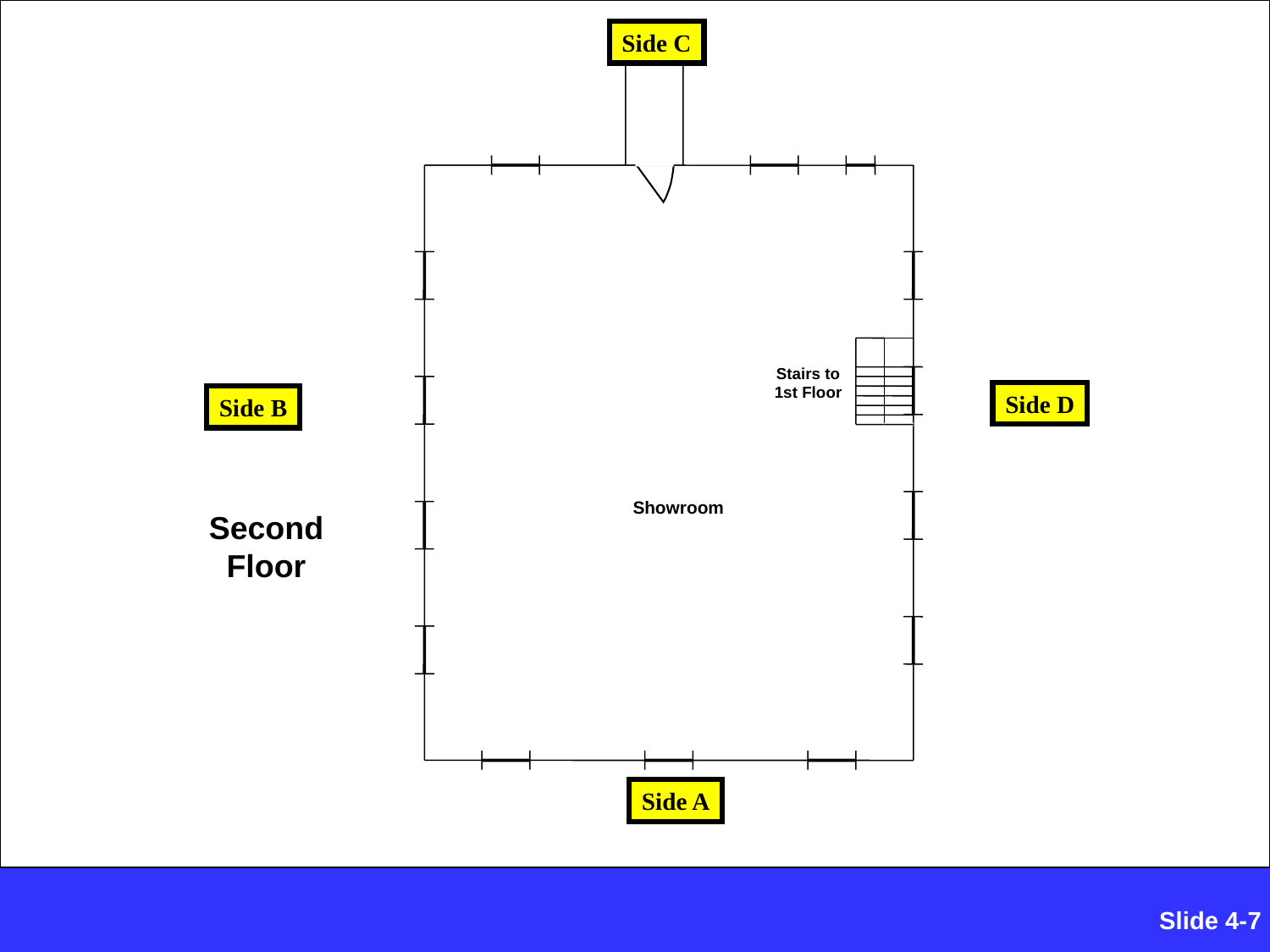

Side C

Stairs to 1st Floor

Side D
Side B

Showroom
Second Floor

Side A
Slide 4-7